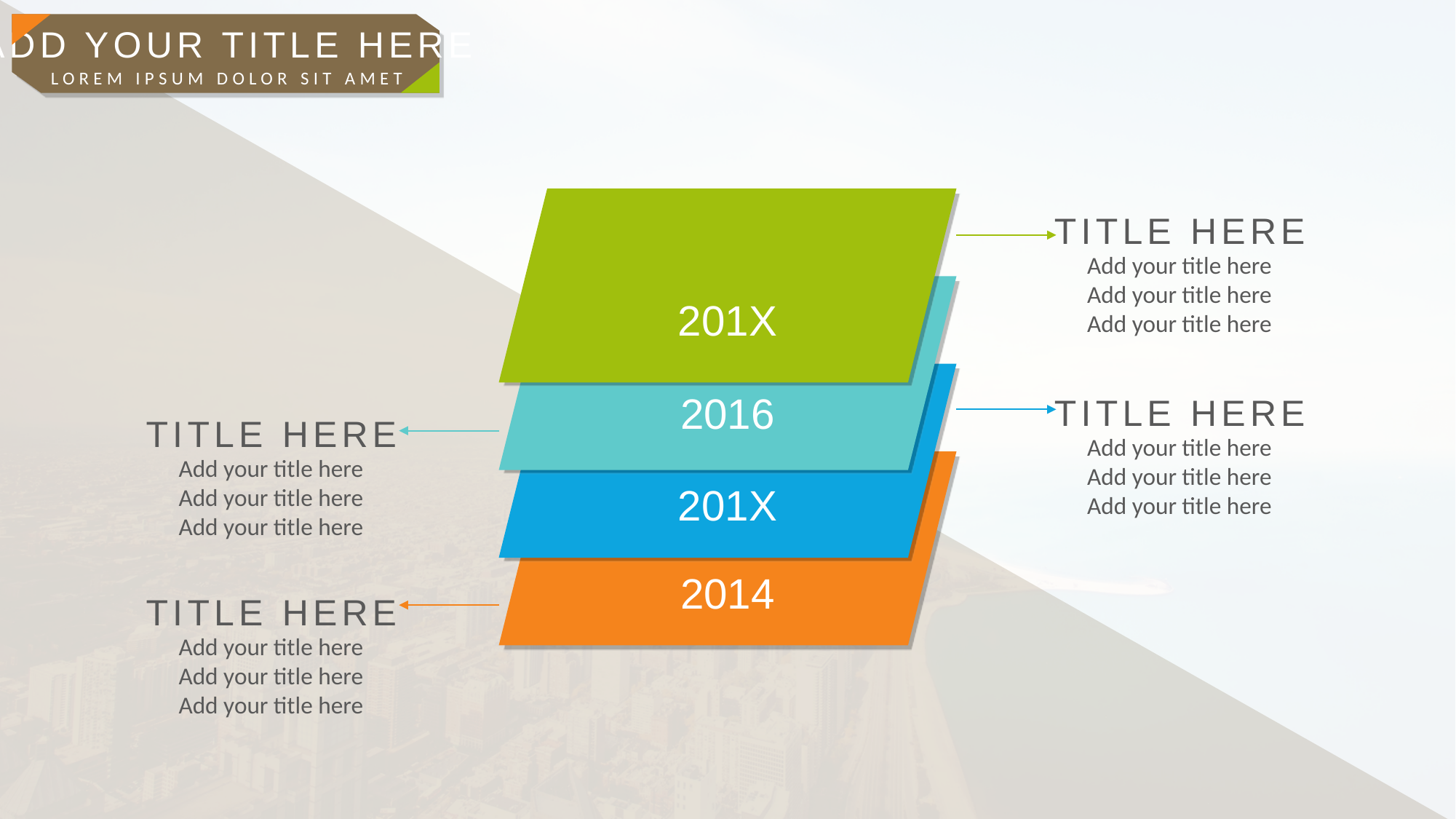

ADD YOUR TITLE HERE
LOREM IPSUM DOLOR SIT AMET

201X
TITLE HERE
Add your title here
Add your title here
Add your title here

2016

201X
TITLE HERE
Add your title here
Add your title here
Add your title here

TITLE HERE
Add your title here
Add your title here
Add your title here

2014
TITLE HERE
Add your title here
Add your title here
Add your title here